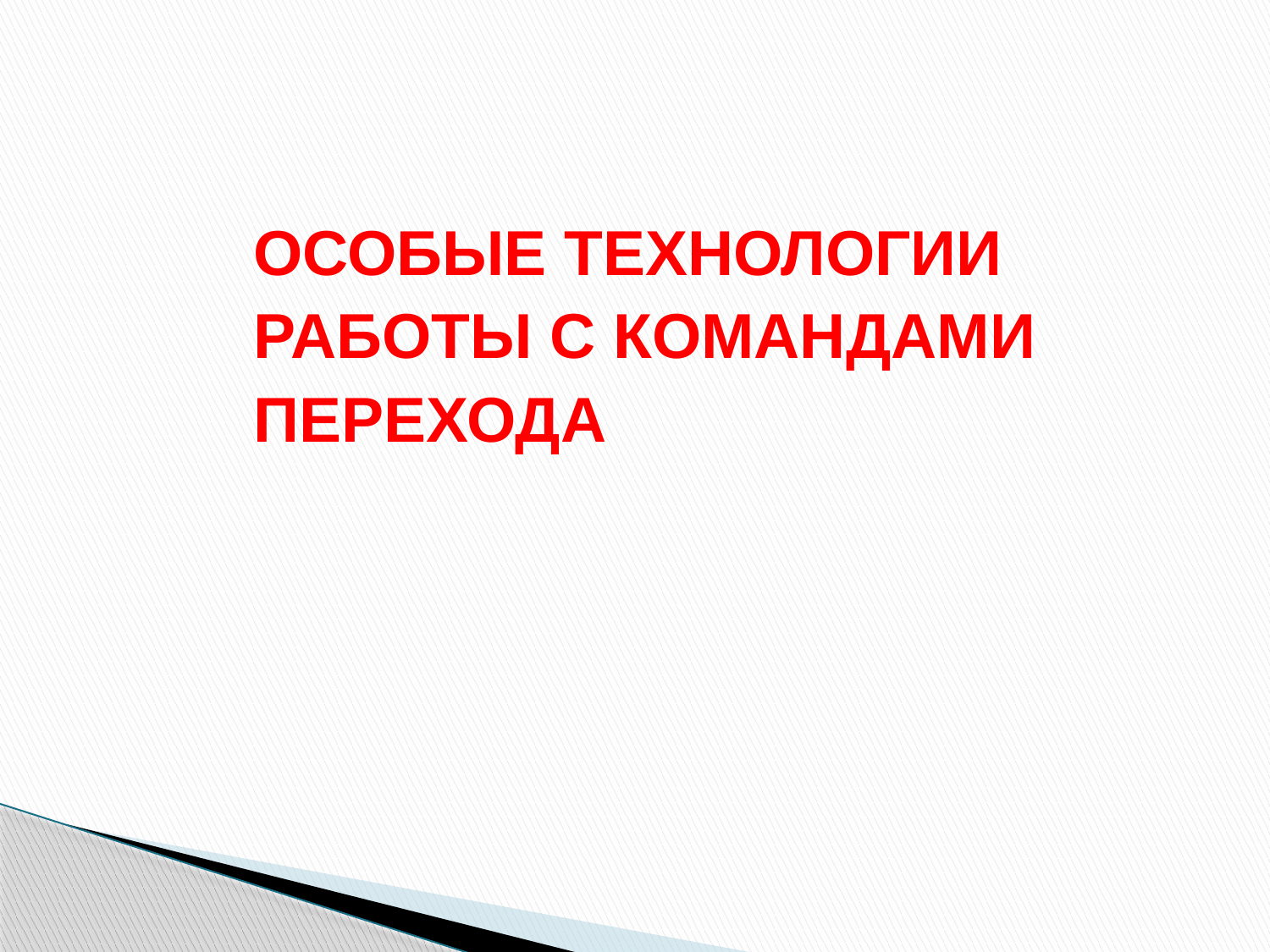

#
		ОСОБЫЕ ТЕХНОЛОГИИ
		РАБОТЫ С КОМАНДАМИ
		ПЕРЕХОДА